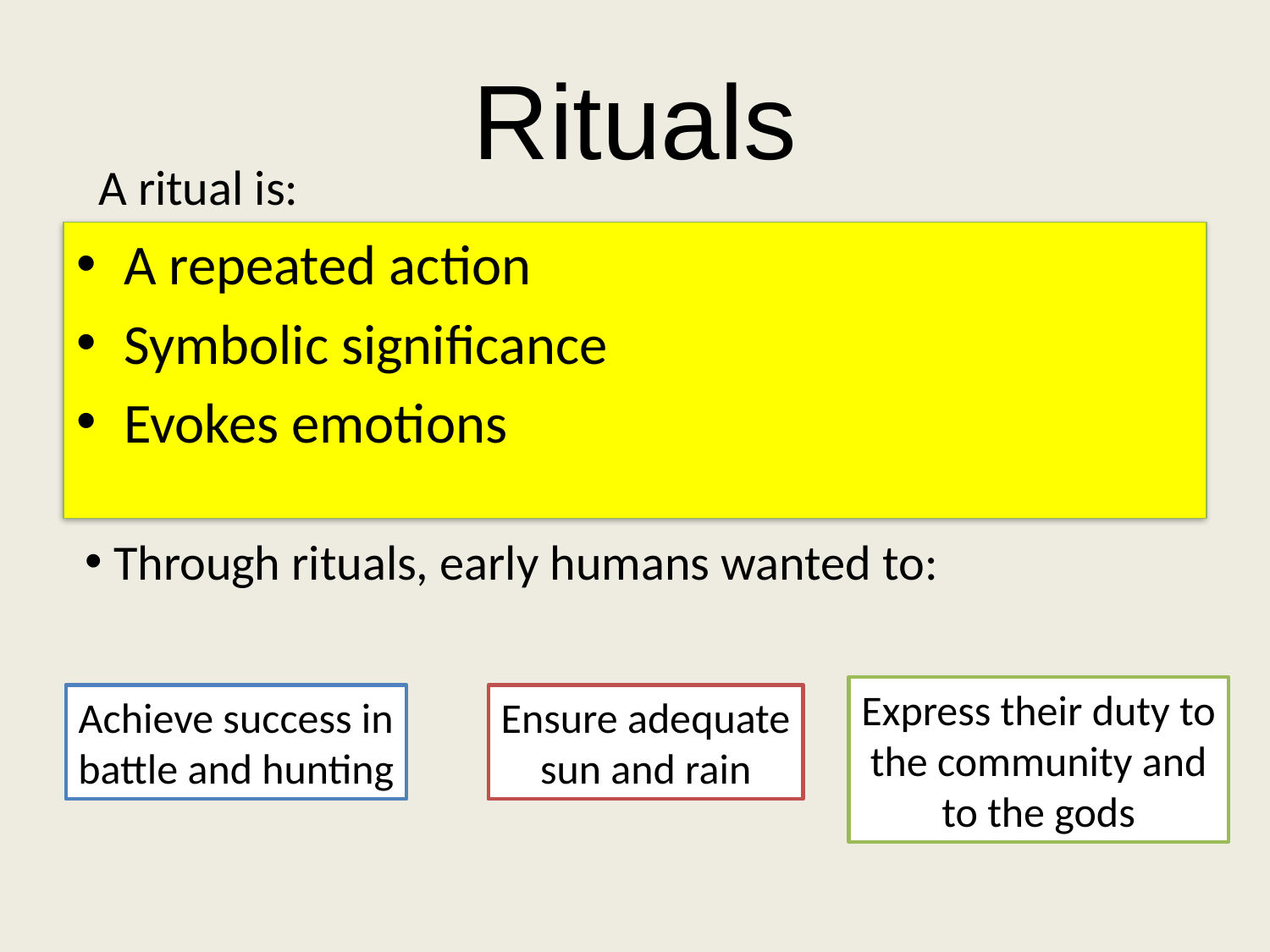

# Rituals
A ritual is:
A repeated action
Symbolic significance
Evokes emotions

 Through rituals, early humans wanted to:
Express their duty to
the community and
to the gods
Achieve success in
battle and hunting
Ensure adequate
sun and rain